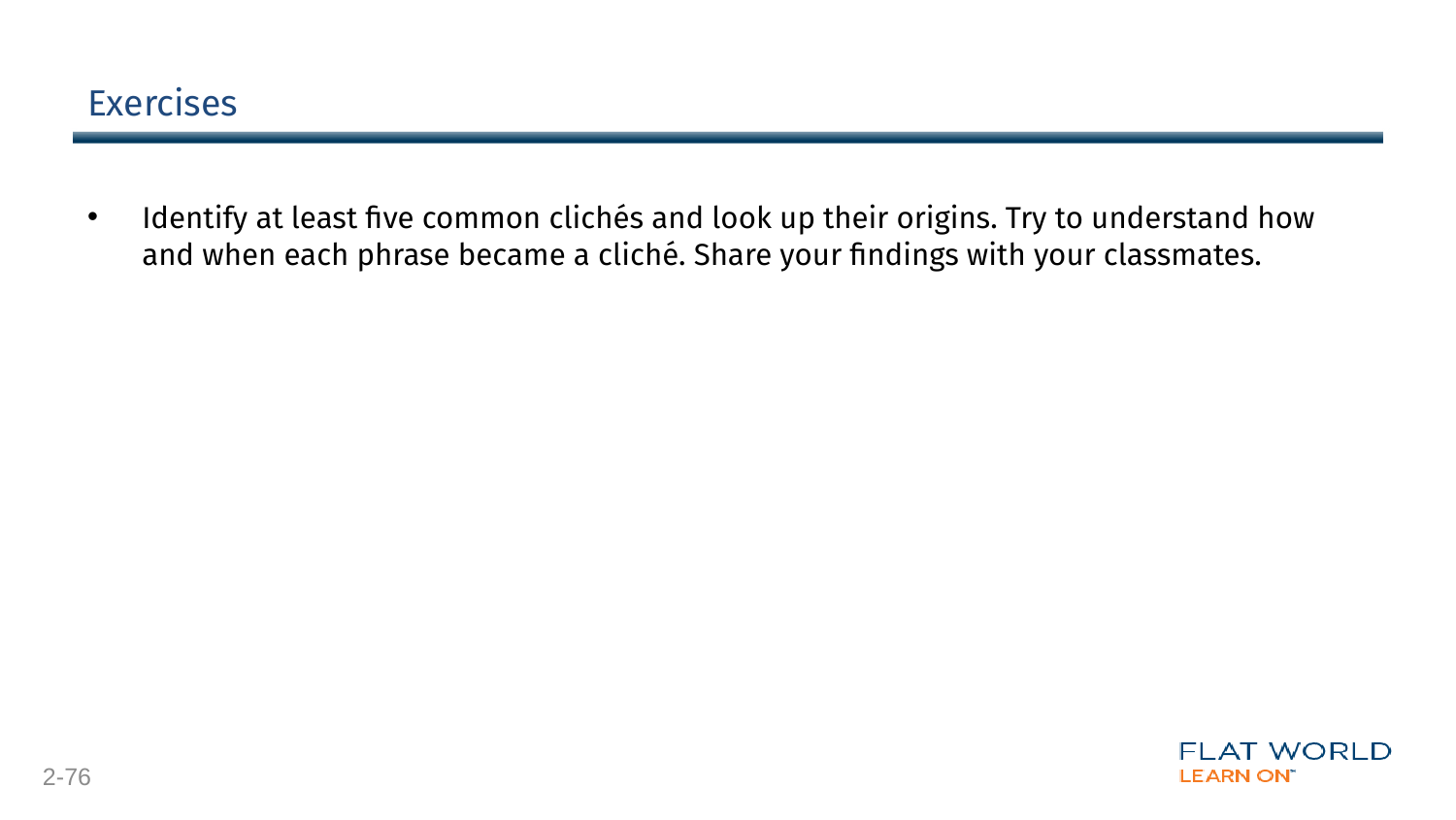

# Exercises
Identify at least five common clichés and look up their origins. Try to understand how and when each phrase became a cliché. Share your findings with your classmates.

2-76